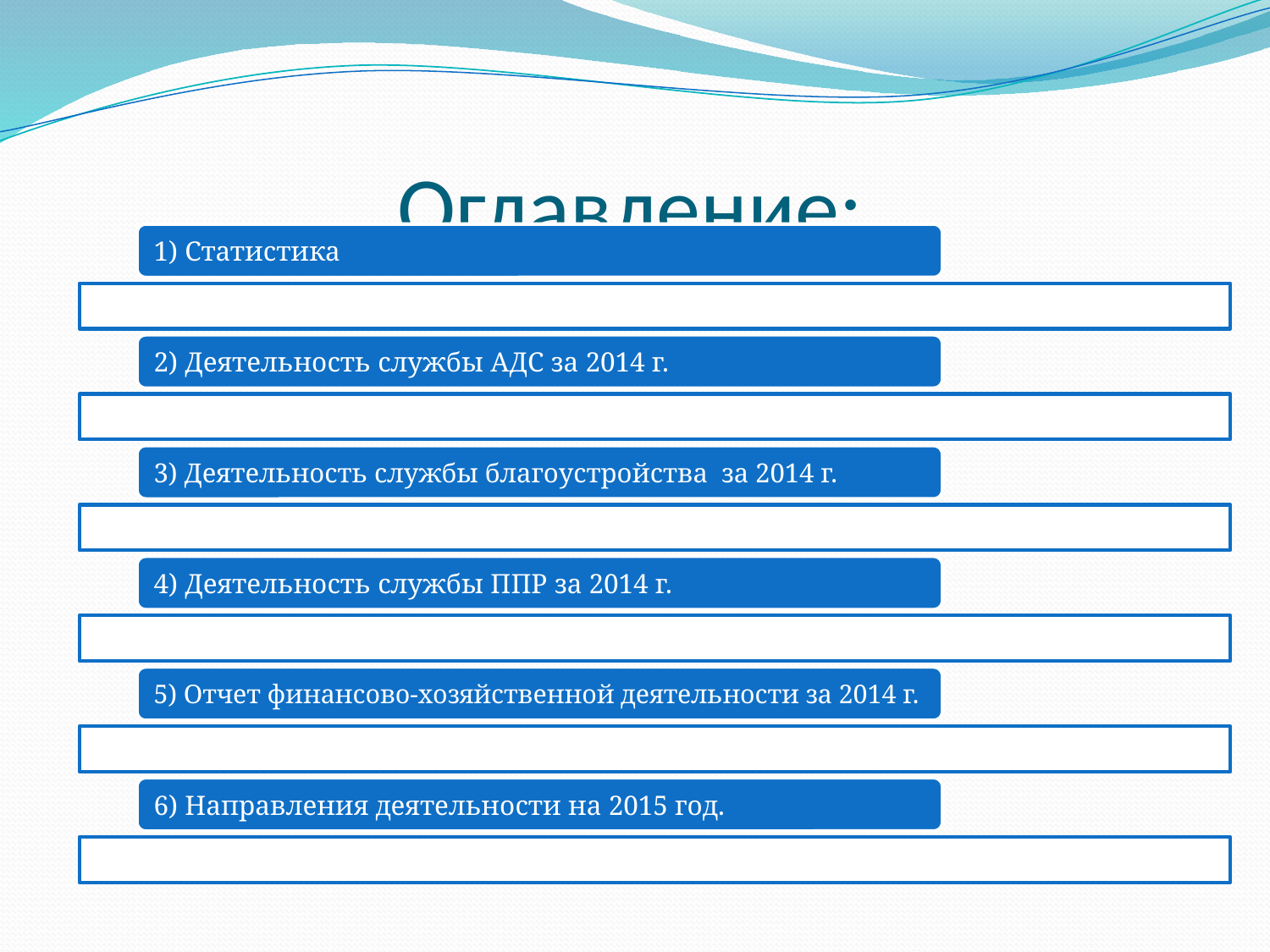

# Оглавление:
1) Статистика
2) Деятельность службы АДС за 2014 г.
3) Деятельность службы благоустройства  за 2014 г.
4) Деятельность службы ППР за 2014 г.
5) Отчет финансово-хозяйственной деятельности за 2014 г.
6) Направления деятельности на 2015 год.